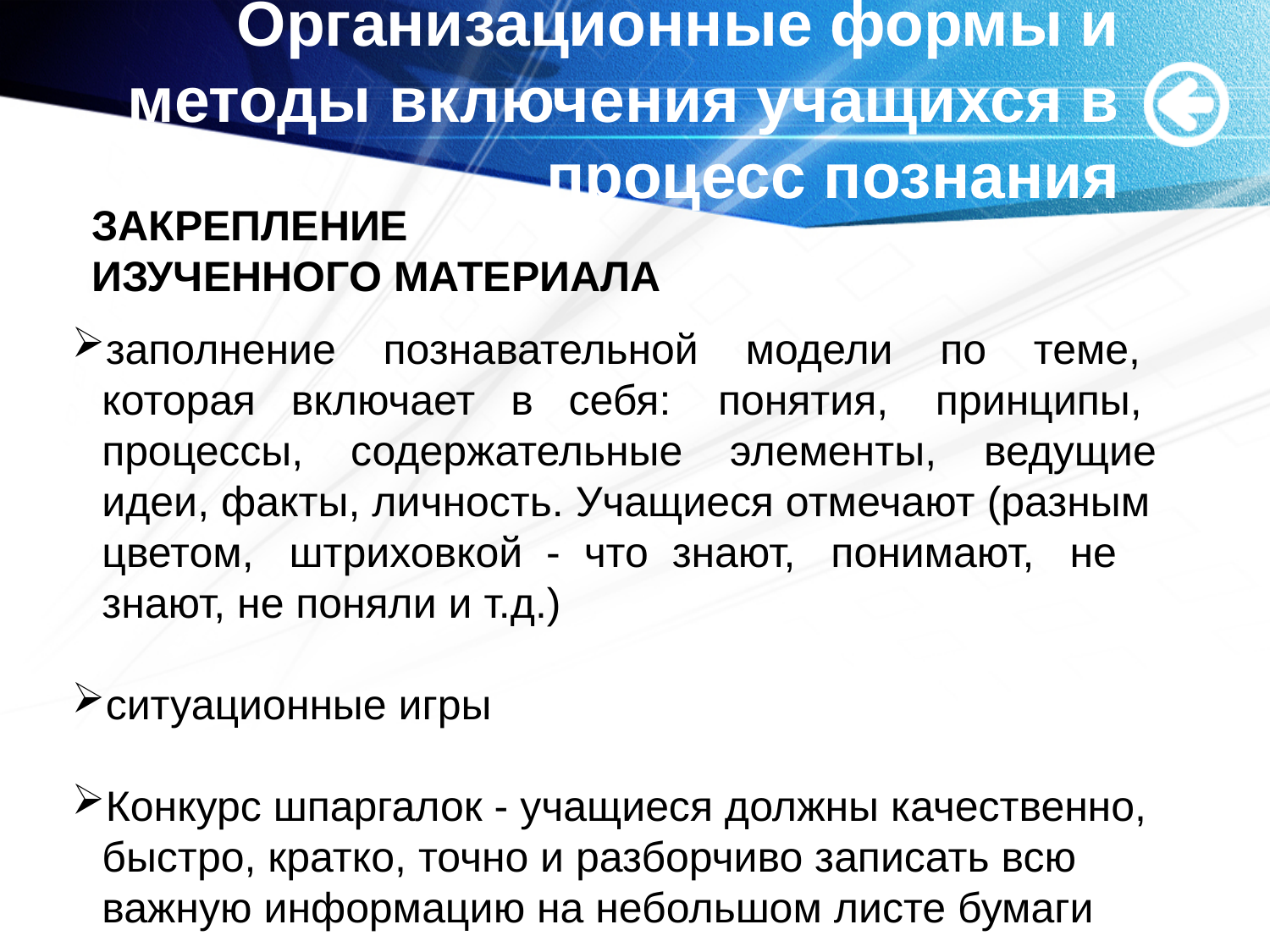

# Организационные формы и методы включения учащихся в процесс познания
Закрепление
изученного материала
заполнение    познавательной    модели    по    теме,
которая   включает   в   себя:    понятия,    принципы,
процессы,    содержательные    элементы,    ведущие
идеи, факты, личность. Учащиеся отмечают (разным
цветом,   штриховкой  -  что  знают,   понимают,   не
знают, не поняли и т.д.)

ситуационные игры

Конкурс шпаргалок - учащиеся должны качественно,
быстро, кратко, точно и разборчиво записать всю
важную информацию на небольшом листе бумаги